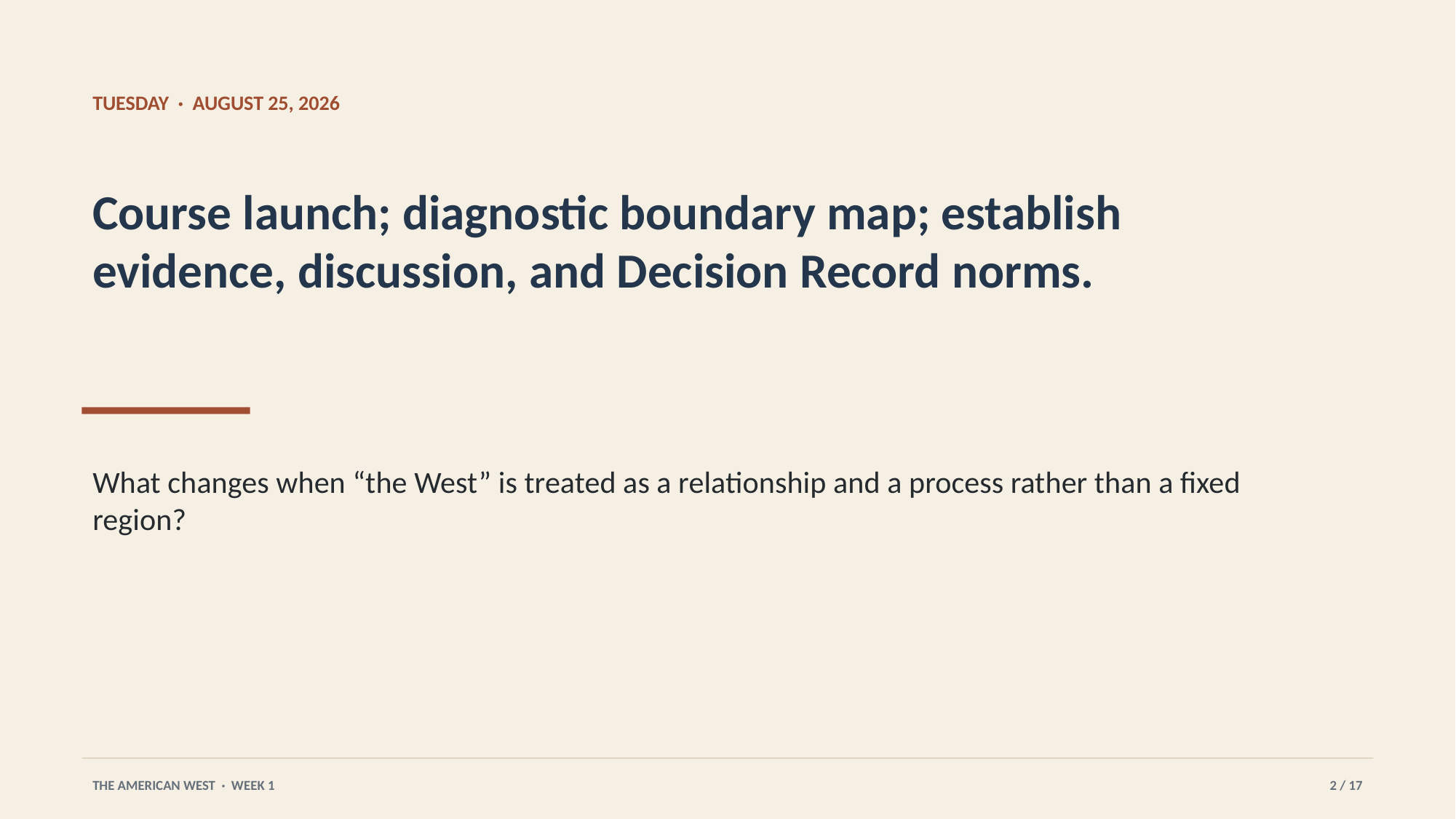

TUESDAY  ·  AUGUST 25, 2026
Course launch; diagnostic boundary map; establish evidence, discussion, and Decision Record norms.

What changes when “the West” is treated as a relationship and a process rather than a fixed region?

THE AMERICAN WEST  ·  WEEK 1
2 / 17